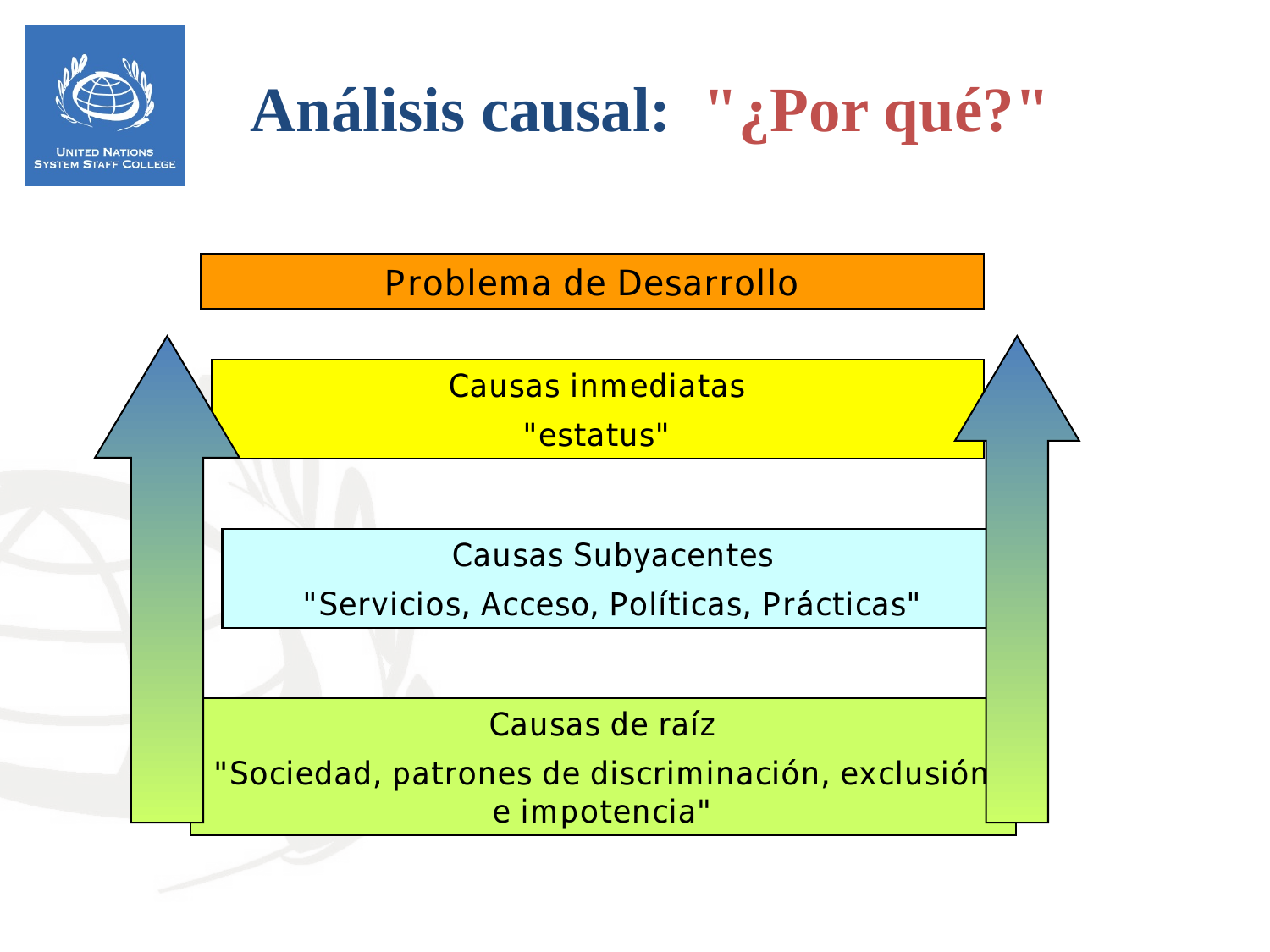

Análisis causal:  "¿Por qué?"
Problema de Desarrollo

Causas inmediatas
"estatus"
Causas Subyacentes
"Servicios, Acceso, Políticas, Prácticas"
Causas de raíz
"Sociedad, patrones de discriminación, exclusión e impotencia"